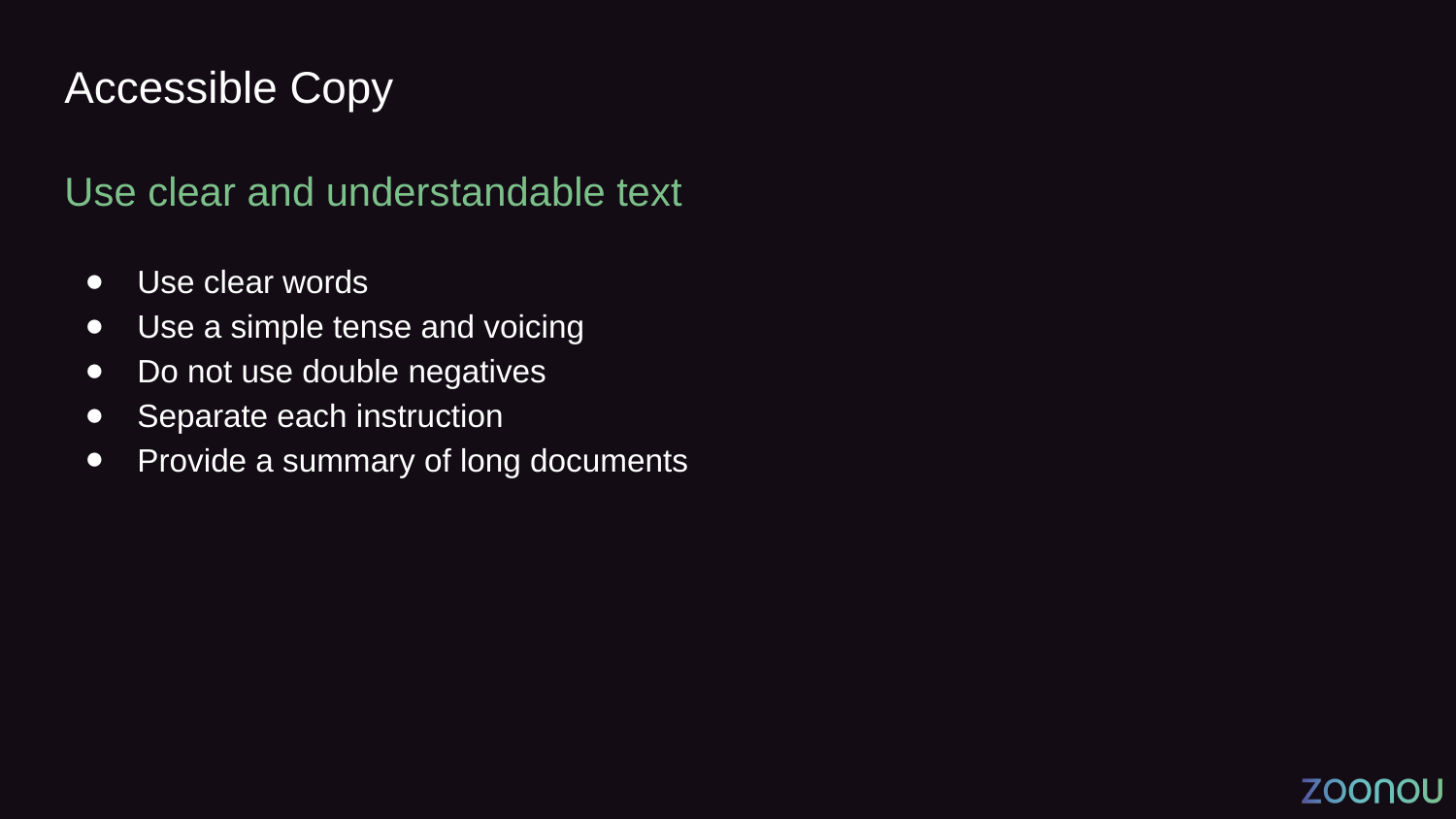

# Accessible Copy

Use clear and understandable text

Use clear words
Use a simple tense and voicing
Do not use double negatives
Separate each instruction
Provide a summary of long documents